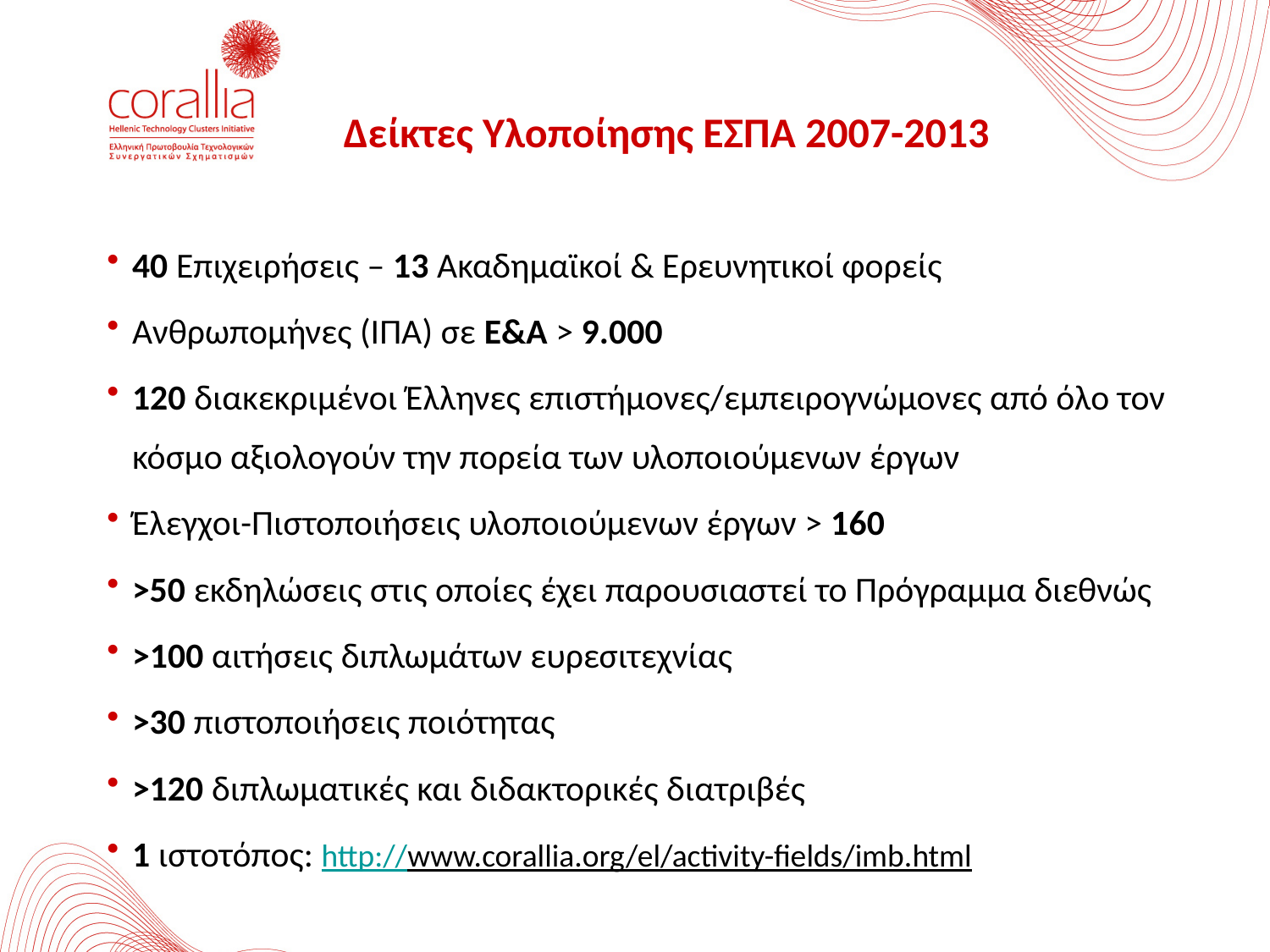

# Δείκτες Υλοποίησης ΕΣΠΑ 2007-2013
40 Επιχειρήσεις – 13 Ακαδημαϊκοί & Ερευνητικοί φορείς
Ανθρωπομήνες (ΙΠΑ) σε Ε&Α > 9.000
120 διακεκριμένοι Έλληνες επιστήμονες/εμπειρογνώμονες από όλο τον κόσμο αξιολογούν την πορεία των υλοποιούμενων έργων
Έλεγχοι-Πιστοποιήσεις υλοποιούμενων έργων > 160
>50 εκδηλώσεις στις οποίες έχει παρουσιαστεί το Πρόγραμμα διεθνώς
>100 αιτήσεις διπλωμάτων ευρεσιτεχνίας
>30 πιστοποιήσεις ποιότητας
>120 διπλωματικές και διδακτορικές διατριβές
1 ιστοτόπος: http://www.corallia.org/el/activity-fields/imb.html